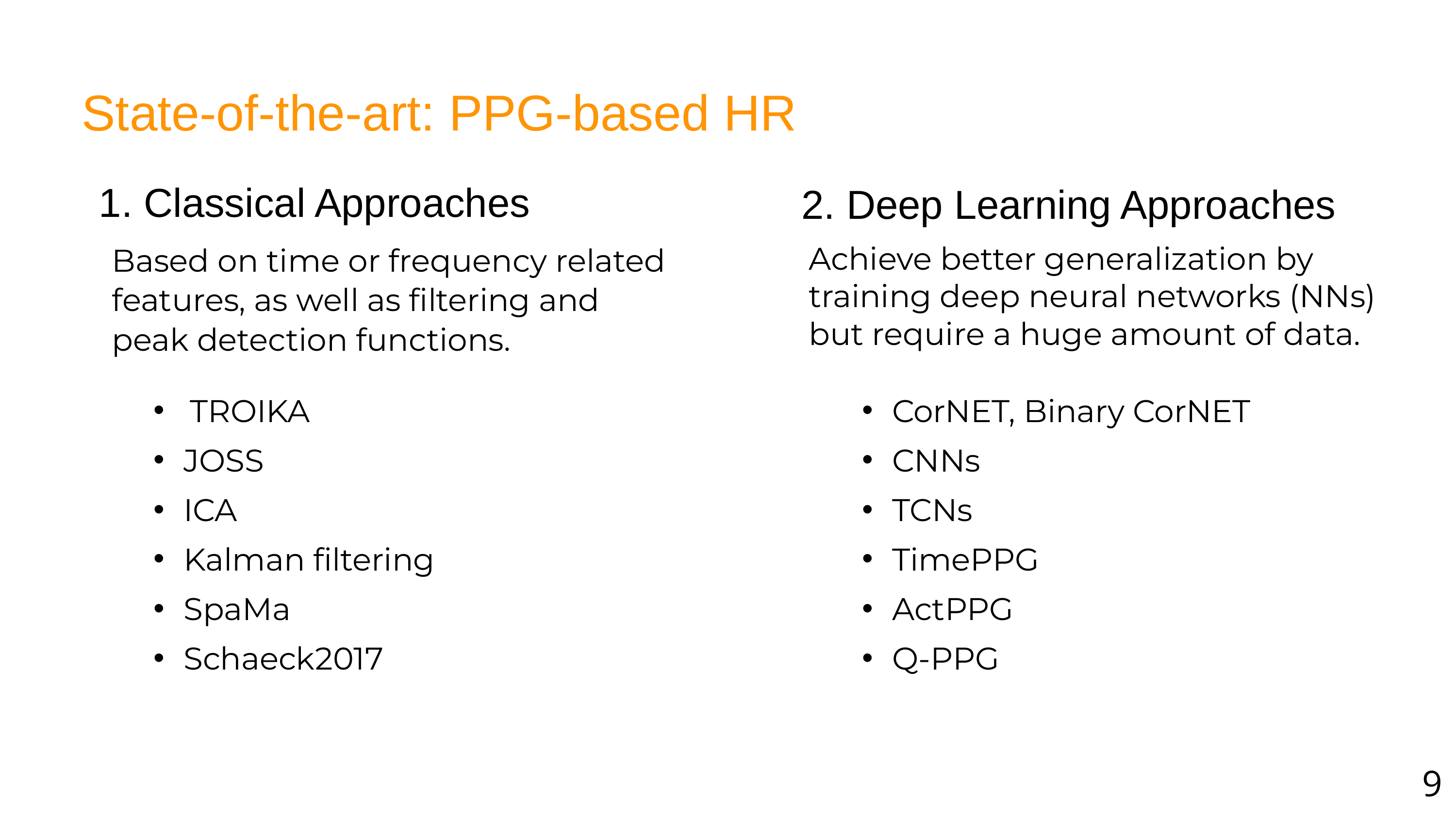

State-of-the-art: PPG-based HR

1. Classical Approaches
2. Deep Learning Approaches
Based on time or frequency related features, as well as filtering and peak detection functions.
Achieve better generalization by training deep neural networks (NNs) but require a huge amount of data.
TROIKA
JOSS
ICA
Kalman filtering
SpaMa
Schaeck2017
CorNET, Binary CorNET
CNNs
TCNs
TimePPG
ActPPG
Q-PPG
9